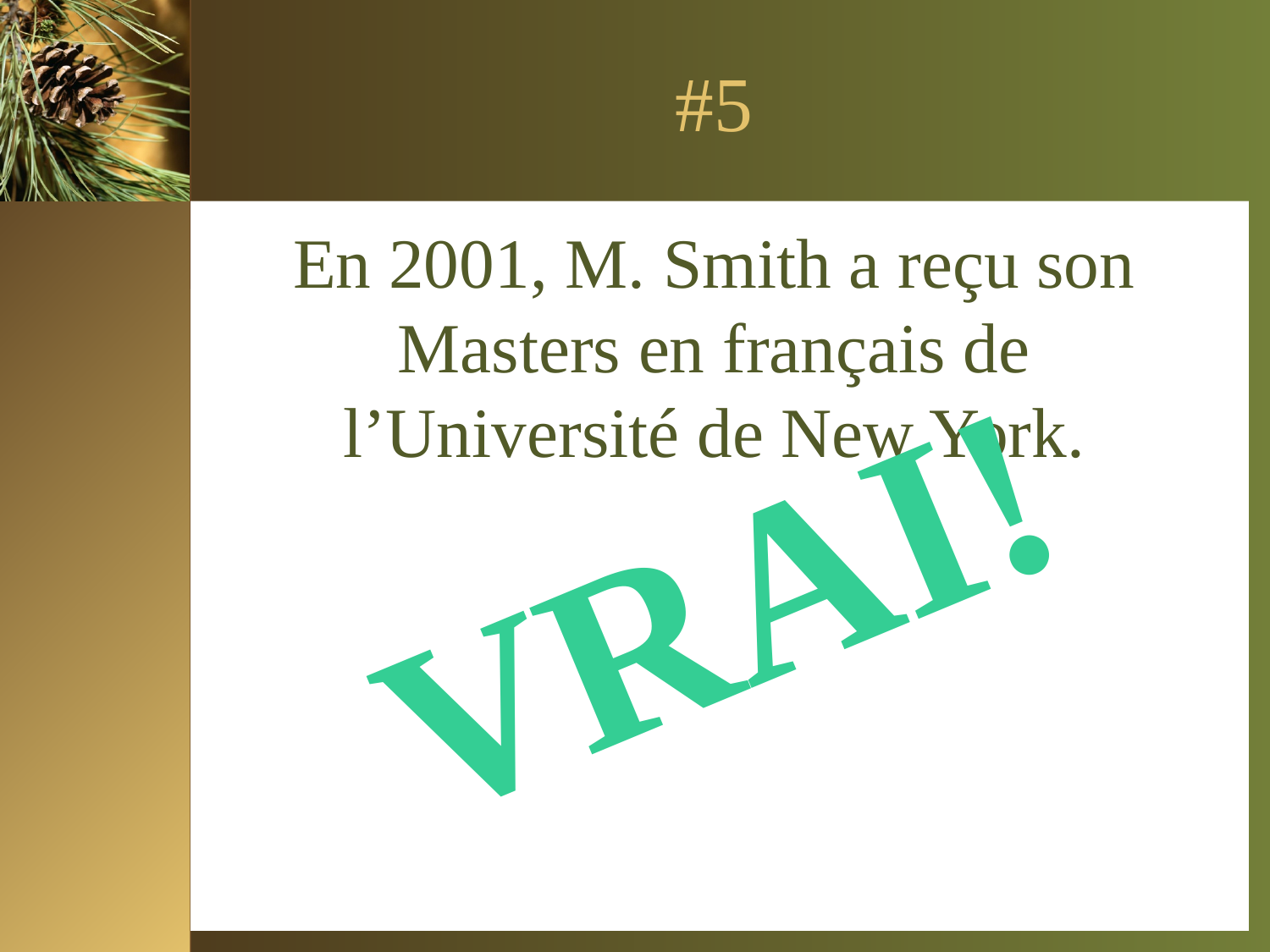

# #5
En 2001, M. Smith a reçu son Masters en français de l’Université de New York.
VRAI!